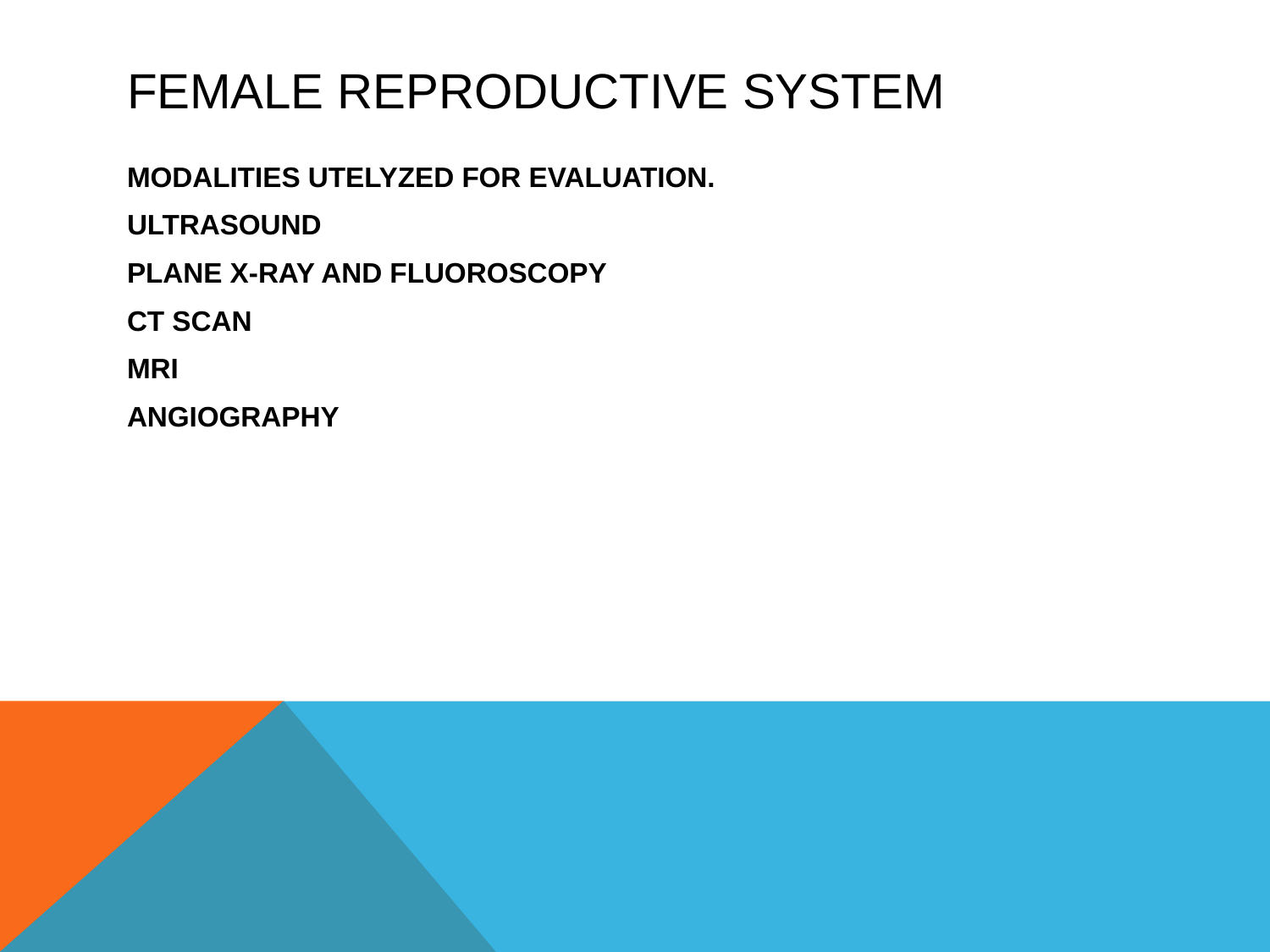

# FEMALE REPRODUCTIVE SYSTEM
MODALITIES UTELYZED FOR EVALUATION.
ULTRASOUND
PLANE X-RAY AND FLUOROSCOPY
CT SCAN
MRI
ANGIOGRAPHY